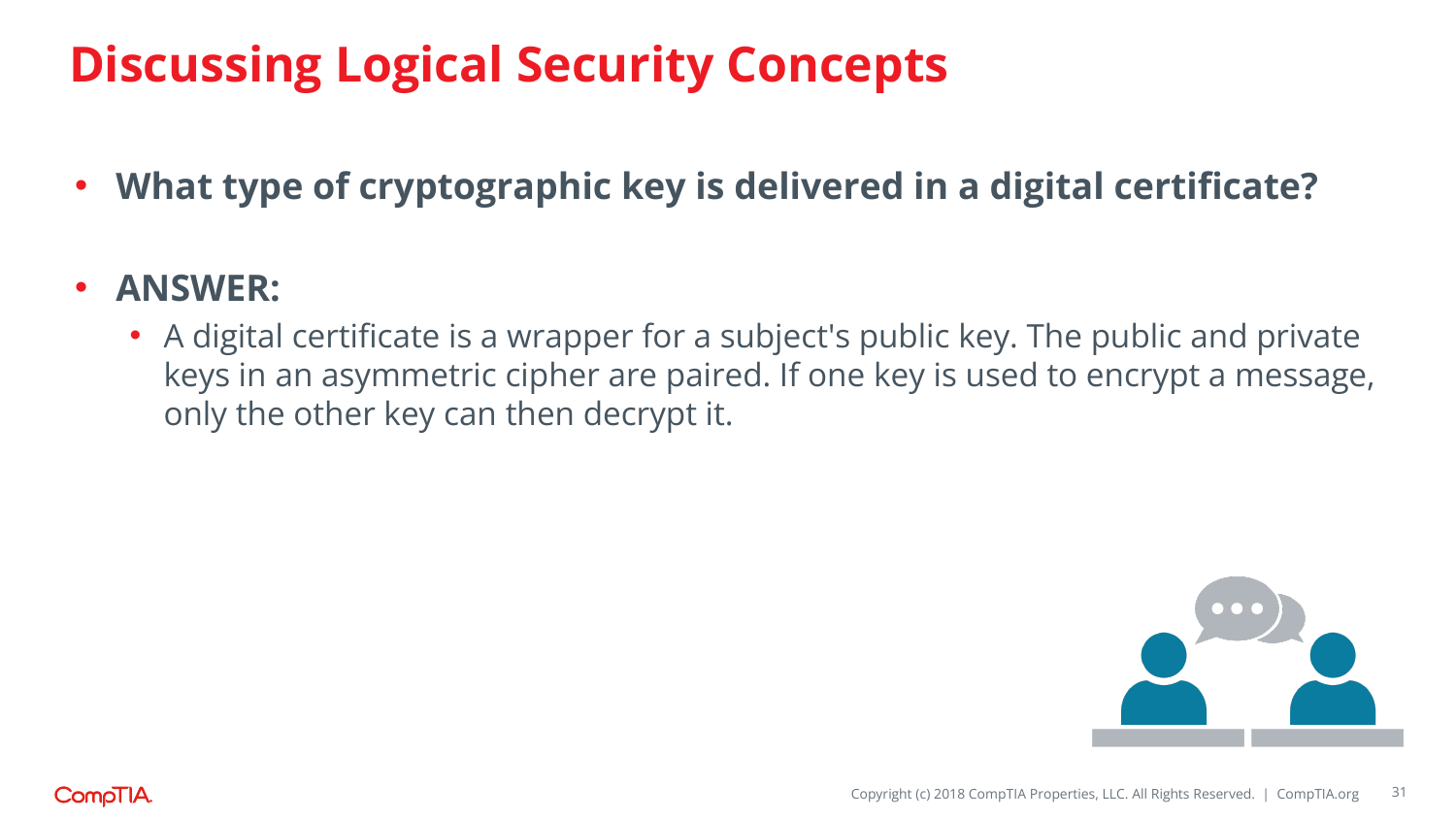

# Discussing Logical Security Concepts
What type of cryptographic key is delivered in a digital certificate?

ANSWER:
A digital certificate is a wrapper for a subject's public key. The public and private keys in an asymmetric cipher are paired. If one key is used to encrypt a message, only the other key can then decrypt it.
31